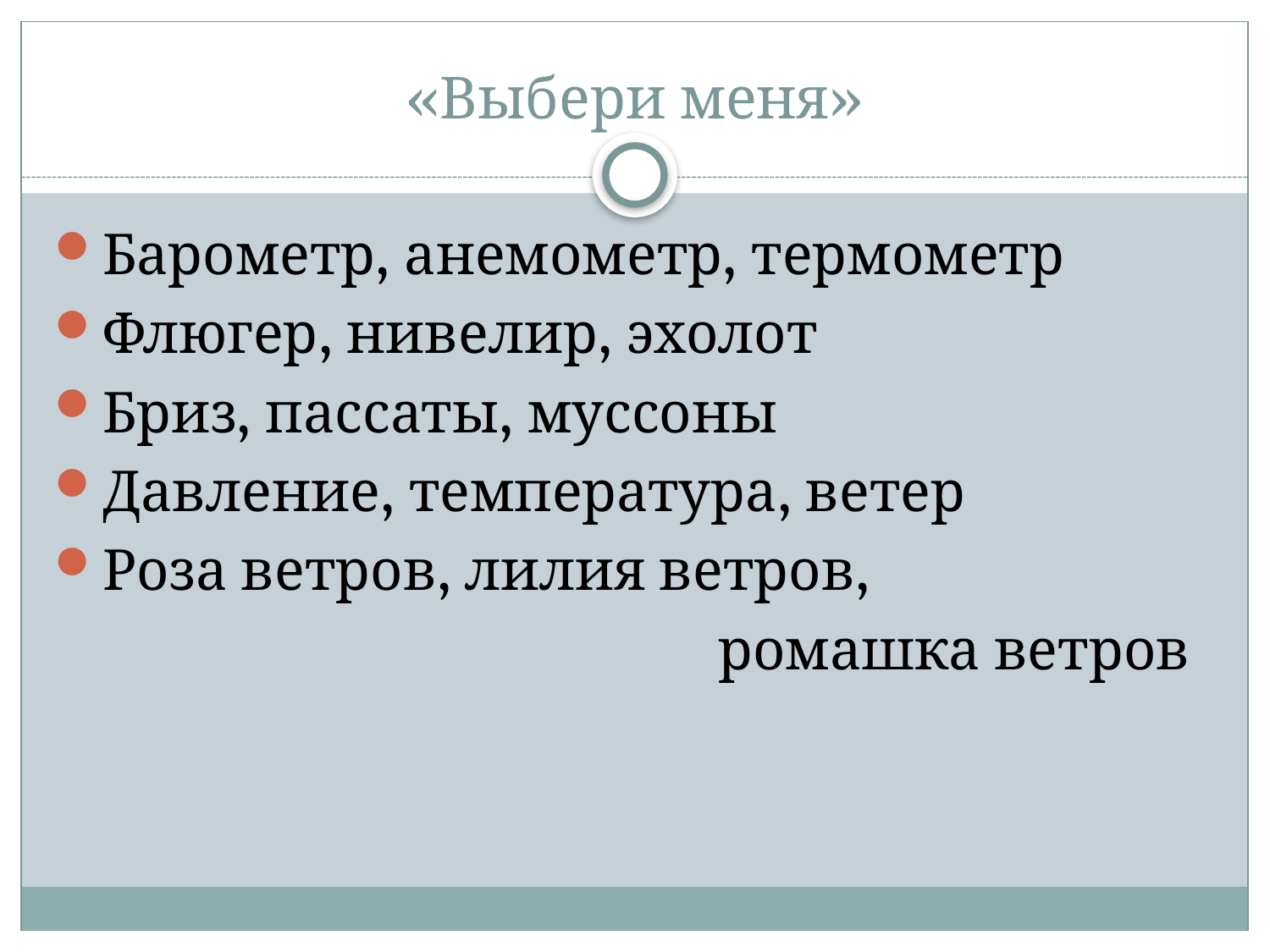

# «Выбери меня»
Барометр, анемометр, термометр
Флюгер, нивелир, эхолот
Бриз, пассаты, муссоны
Давление, температура, ветер
Роза ветров, лилия ветров,
                                                 ромашка ветров